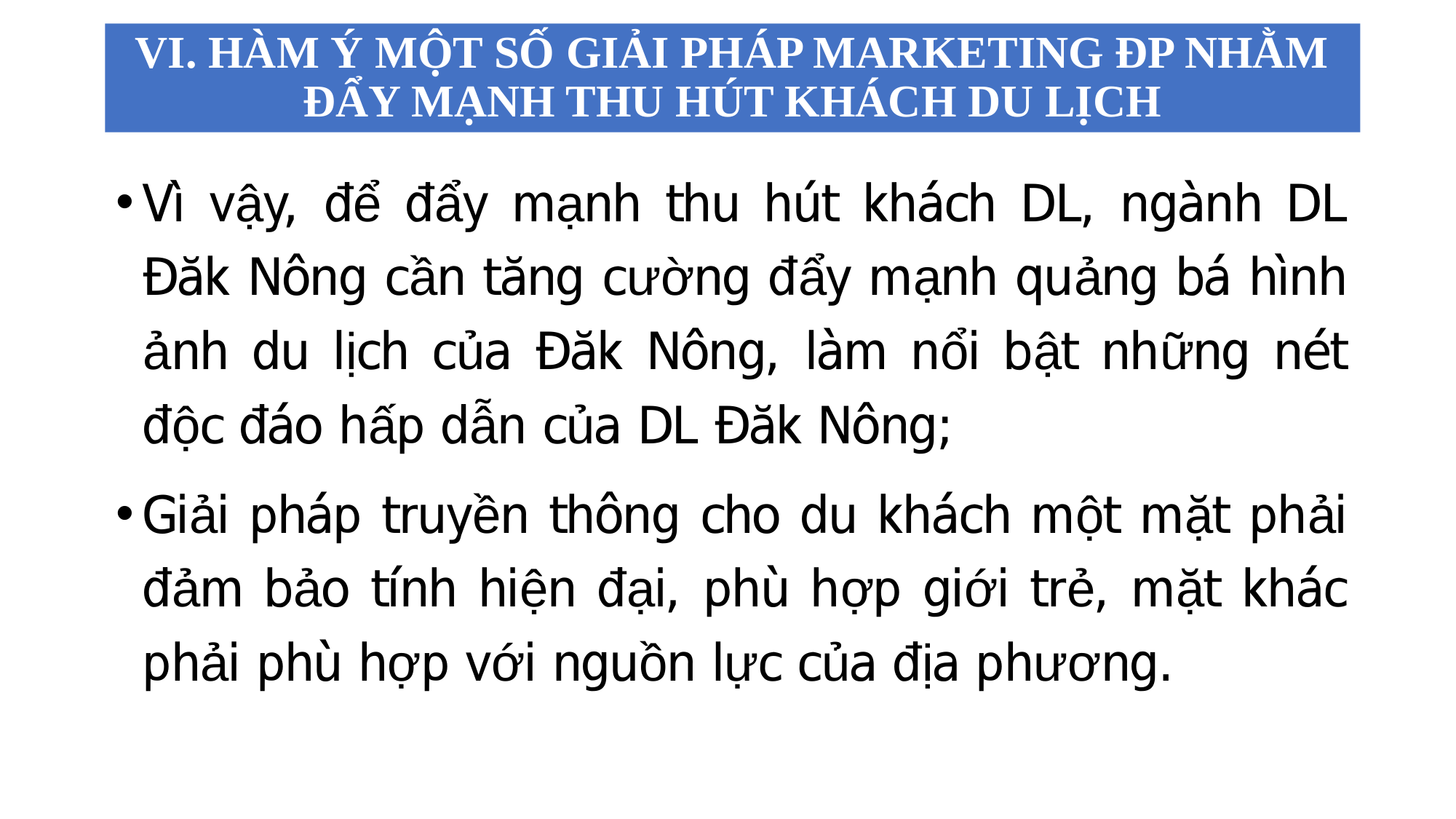

# VI. HÀM Ý MỘT SỐ GIẢI PHÁP MARKETING ĐP NHẰM ĐẨY MẠNH THU HÚT KHÁCH DU LỊCH
Vì vậy, để đẩy mạnh thu hút khách DL, ngành DL Đăk Nông cần tăng cường đẩy mạnh quảng bá hình ảnh du lịch của Đăk Nông, làm nổi bật những nét độc đáo hấp dẫn của DL Đăk Nông;
Giải pháp truyền thông cho du khách một mặt phải đảm bảo tính hiện đại, phù hợp giới trẻ, mặt khác phải phù hợp với nguồn lực của địa phương.